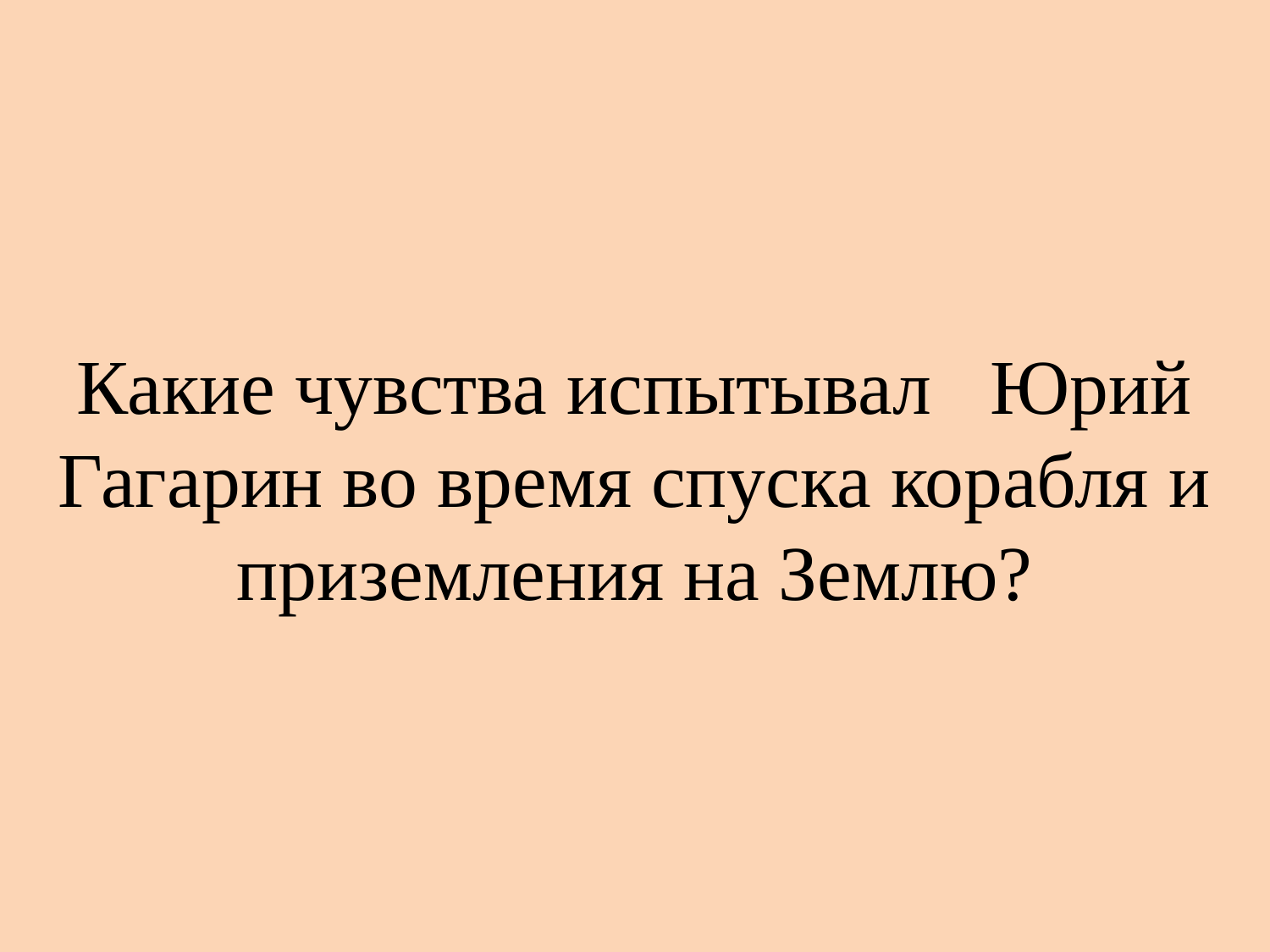

# Какие чувства испытывал   Юрий Гагарин во время спуска корабля и приземления на Землю?